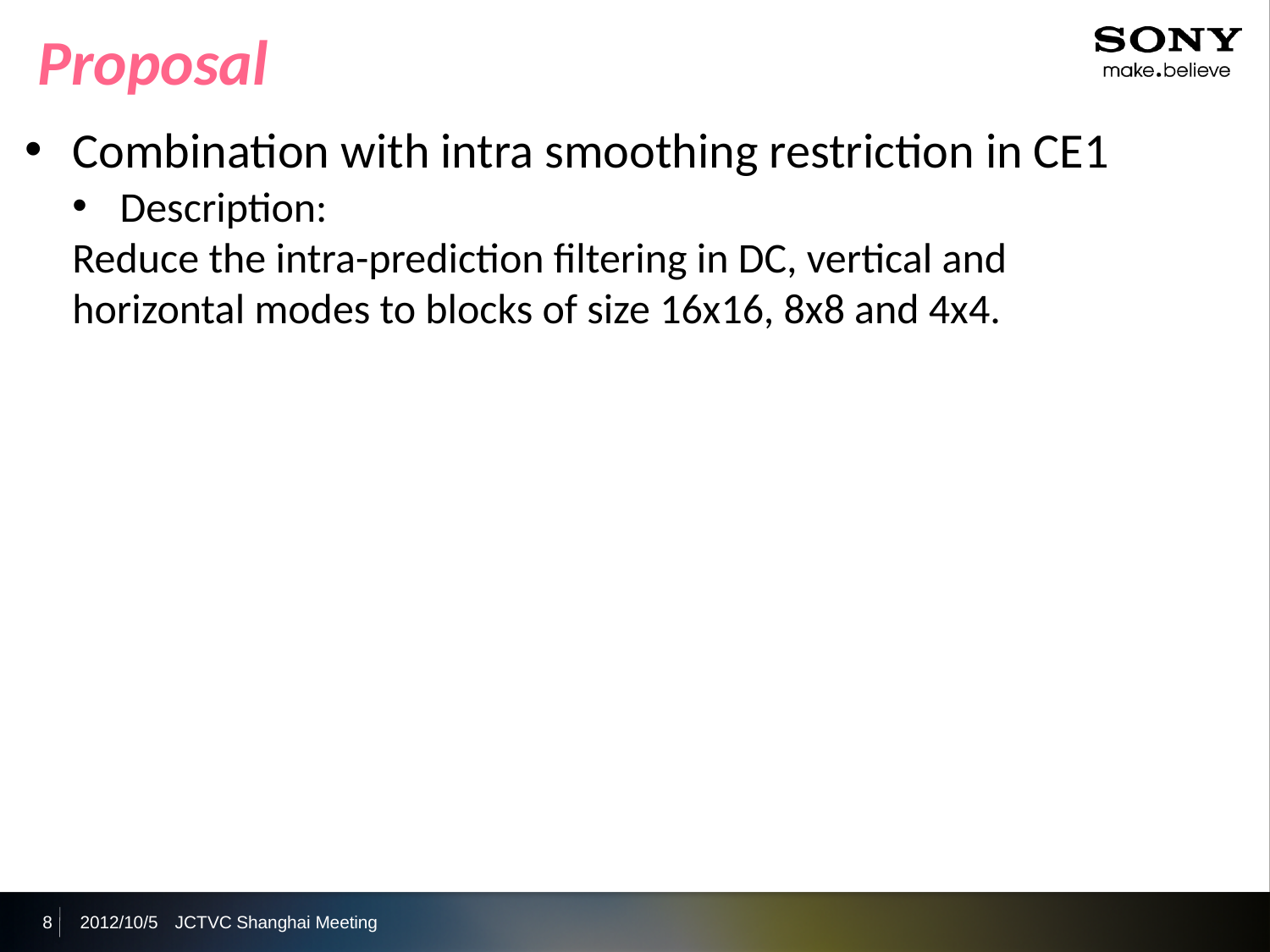

Proposal
Combination with intra smoothing restriction in CE1
Description:
Reduce the intra-prediction filtering in DC, vertical and horizontal modes to blocks of size 16x16, 8x8 and 4x4.
8
2012/10/5
JCTVC Shanghai Meeting